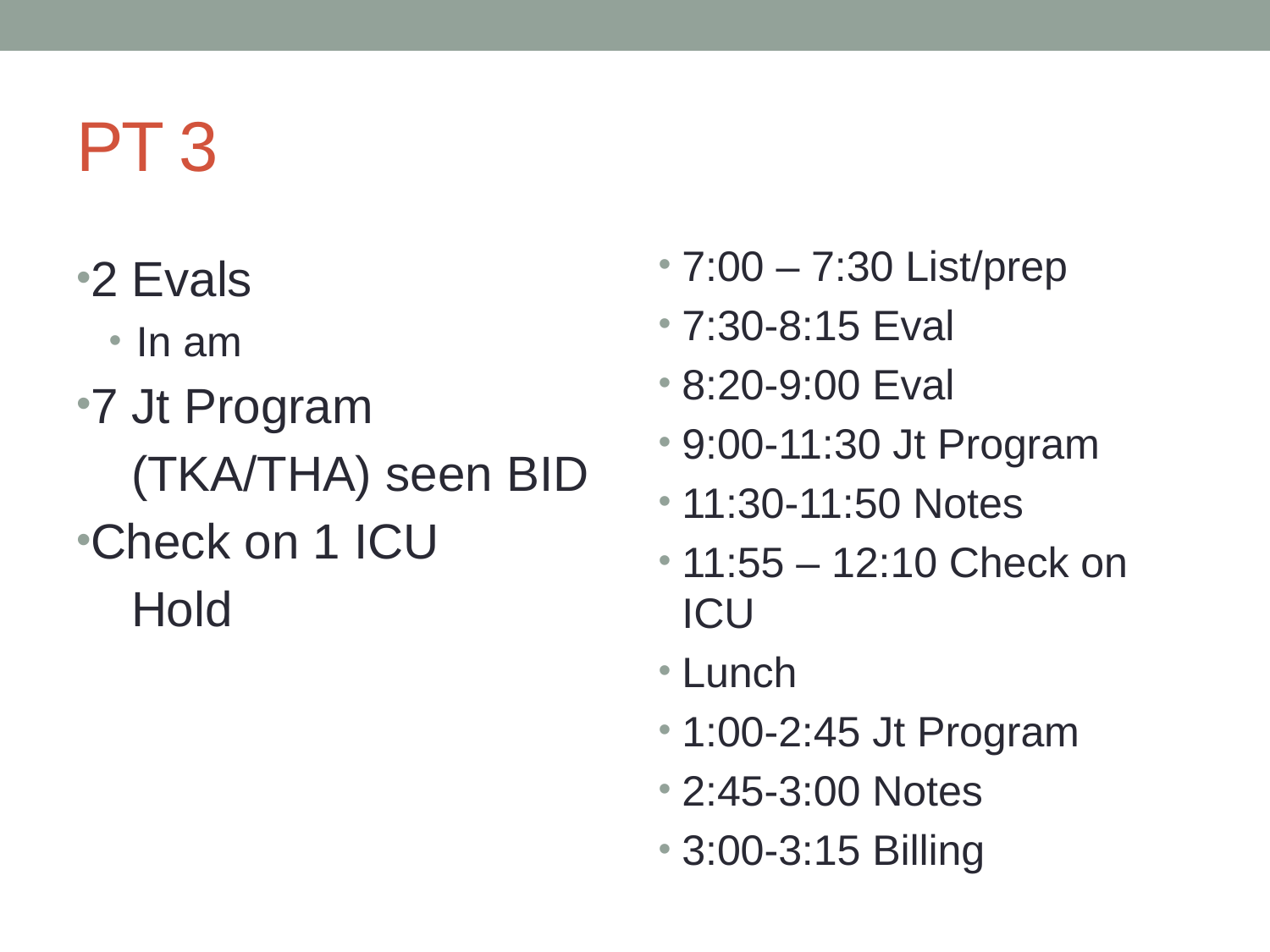

# PT 3
2 Evals
In am
7 Jt Program
    (TKA/THA) seen BID
Check on 1 ICU
    Hold

7:00 – 7:30 List/prep
7:30-8:15 Eval
8:20-9:00 Eval
9:00-11:30 Jt Program
11:30-11:50 Notes
11:55 – 12:10 Check on ICU
Lunch
1:00-2:45 Jt Program
2:45-3:00 Notes
3:00-3:15 Billing